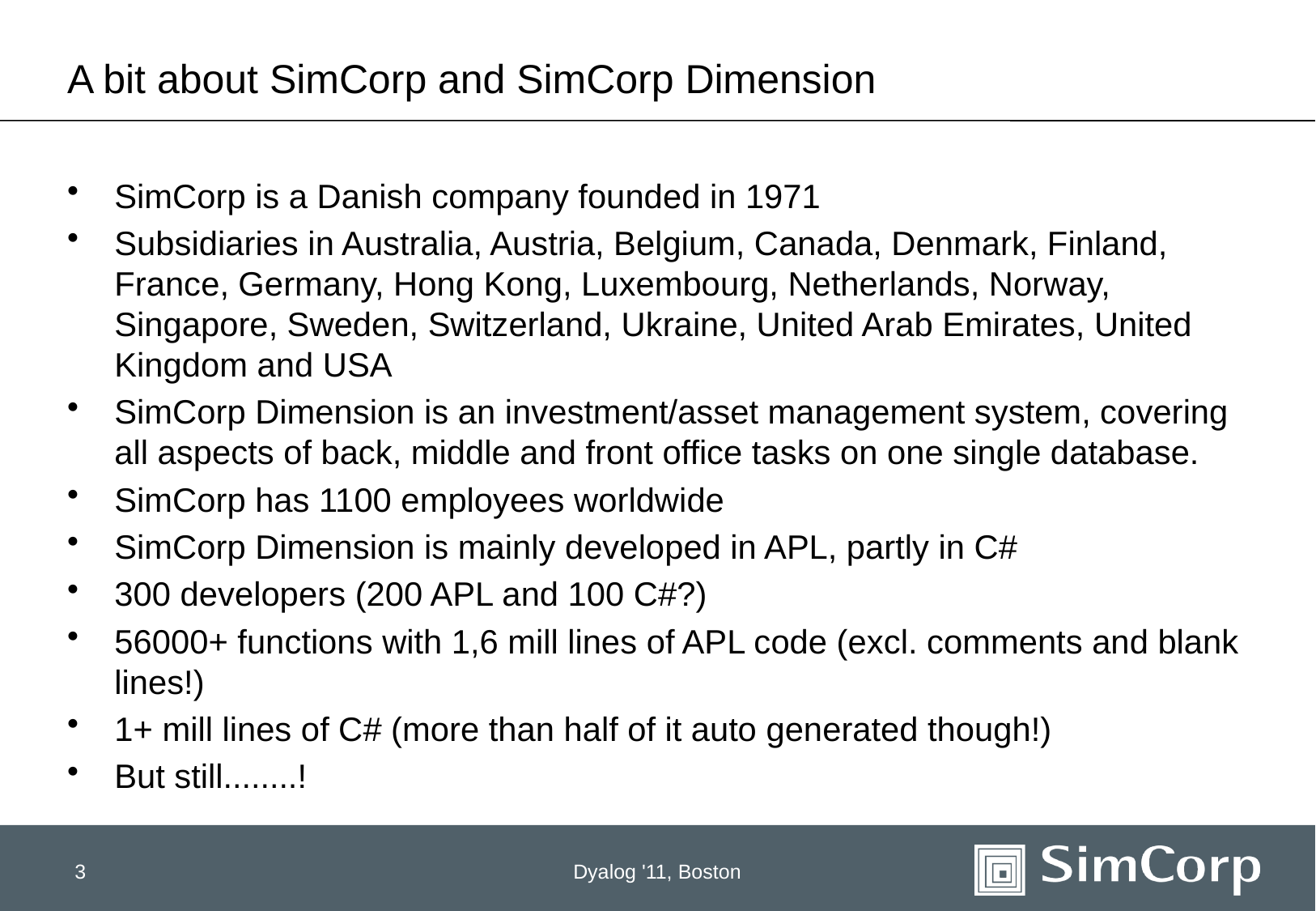

# A bit about SimCorp and SimCorp Dimension
SimCorp is a Danish company founded in 1971
Subsidiaries in Australia, Austria, Belgium, Canada, Denmark, Finland, France, Germany, Hong Kong, Luxembourg, Netherlands, Norway, Singapore, Sweden, Switzerland, Ukraine, United Arab Emirates, United Kingdom and USA
SimCorp Dimension is an investment/asset management system, covering all aspects of back, middle and front office tasks on one single database.
SimCorp has 1100 employees worldwide
SimCorp Dimension is mainly developed in APL, partly in C#
300 developers (200 APL and 100 C#?)
56000+ functions with 1,6 mill lines of APL code (excl. comments and blank lines!)
1+ mill lines of C# (more than half of it auto generated though!)
But still........!

3
Dyalog '11, Boston